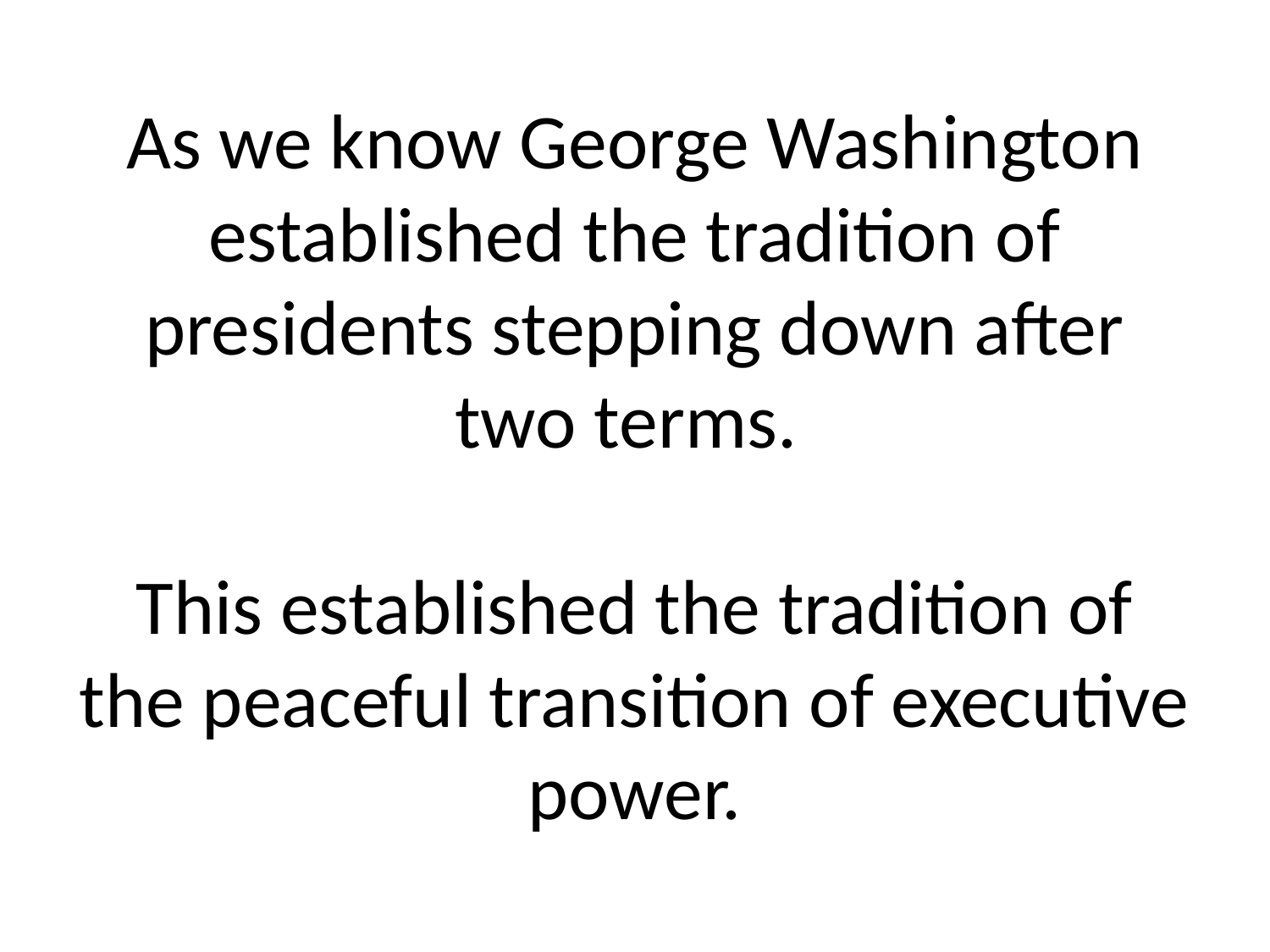

# As we know George Washington established the tradition of presidents stepping down after two terms. This established the tradition of the peaceful transition of executive power.